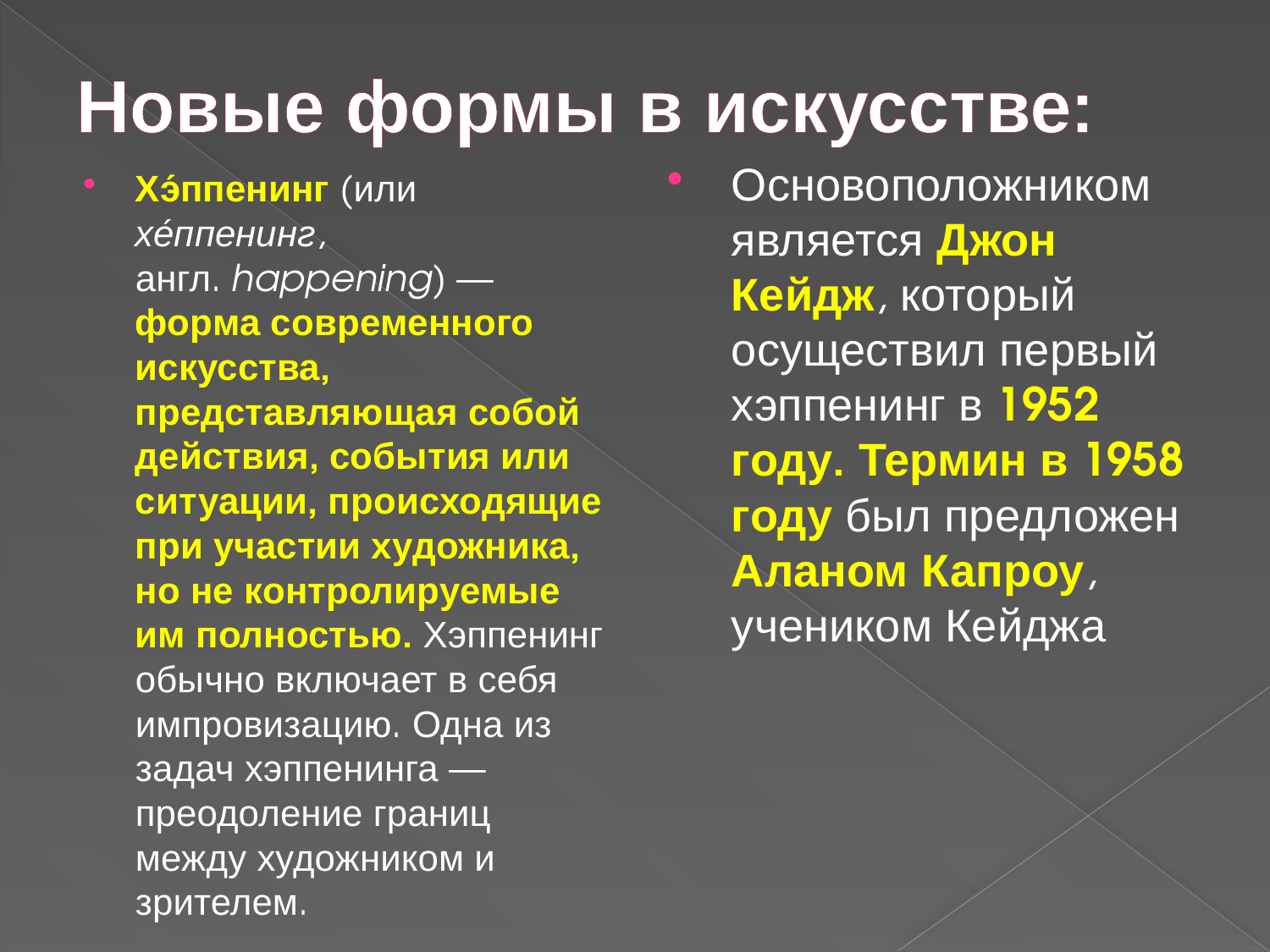

# Новые формы в искусстве:
Основоположником является Джон Кейдж, который осуществил первый хэппенинг в 1952 году. Термин в 1958 году был предложен Аланом Капроу, учеником Кейджа
Хэ́ппенинг (или хе́ппенинг, англ. happening) — форма современного искусства, представляющая собой действия, события или ситуации, происходящие при участии художника, но не контролируемые им полностью. Хэппенинг обычно включает в себя импровизацию. Одна из задач хэппенинга — преодоление границ между художником и зрителем.